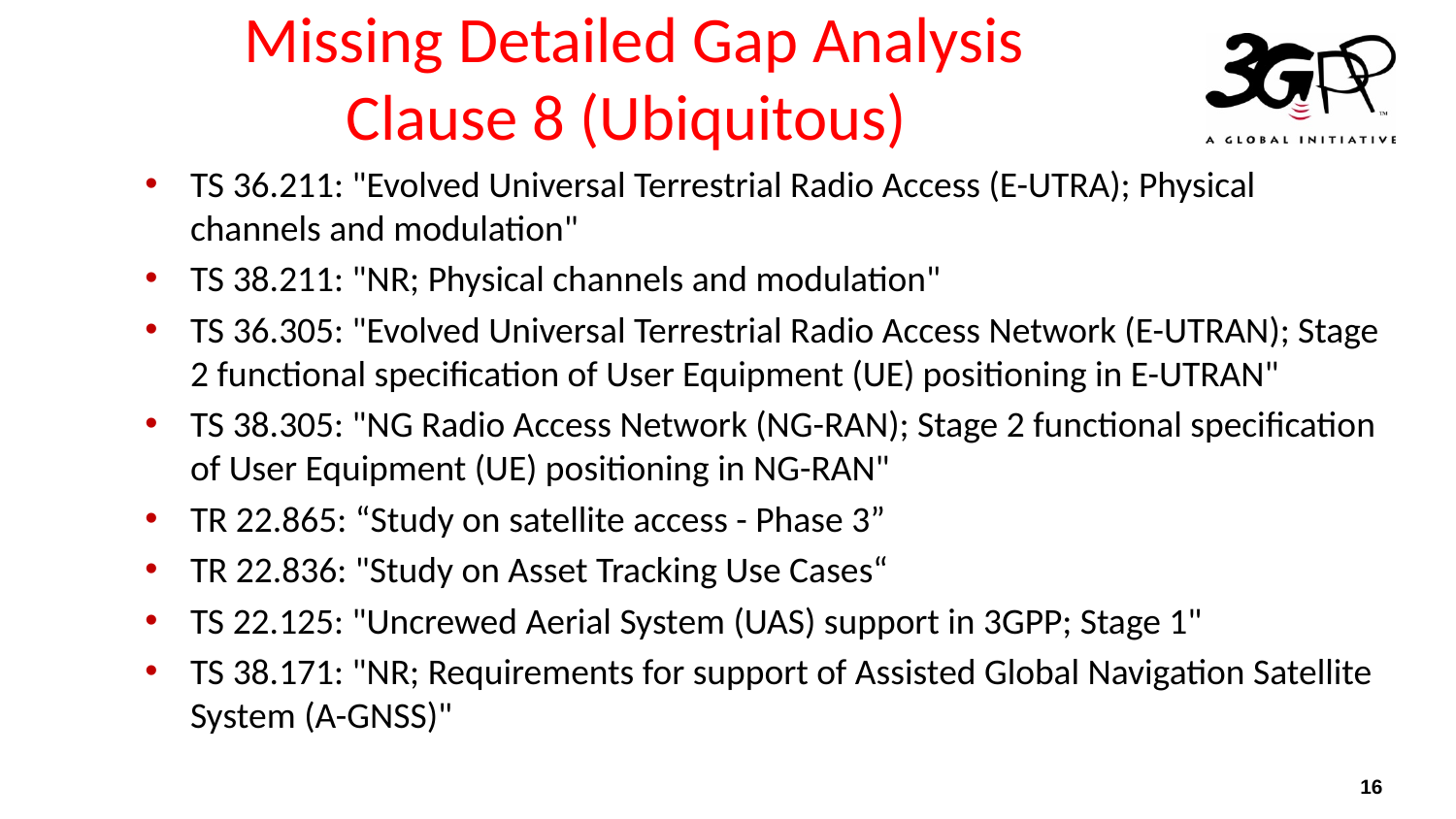

# Missing Detailed Gap Analysis Clause 8 (Ubiquitous)
TS 36.211: "Evolved Universal Terrestrial Radio Access (E-UTRA); Physical channels and modulation"
TS 38.211: "NR; Physical channels and modulation"
TS 36.305: "Evolved Universal Terrestrial Radio Access Network (E-UTRAN); Stage 2 functional specification of User Equipment (UE) positioning in E-UTRAN"
TS 38.305: "NG Radio Access Network (NG-RAN); Stage 2 functional specification of User Equipment (UE) positioning in NG-RAN"
TR 22.865: “Study on satellite access - Phase 3”
TR 22.836: "Study on Asset Tracking Use Cases“
TS 22.125: "Uncrewed Aerial System (UAS) support in 3GPP; Stage 1"
TS 38.171: "NR; Requirements for support of Assisted Global Navigation Satellite System (A-GNSS)"